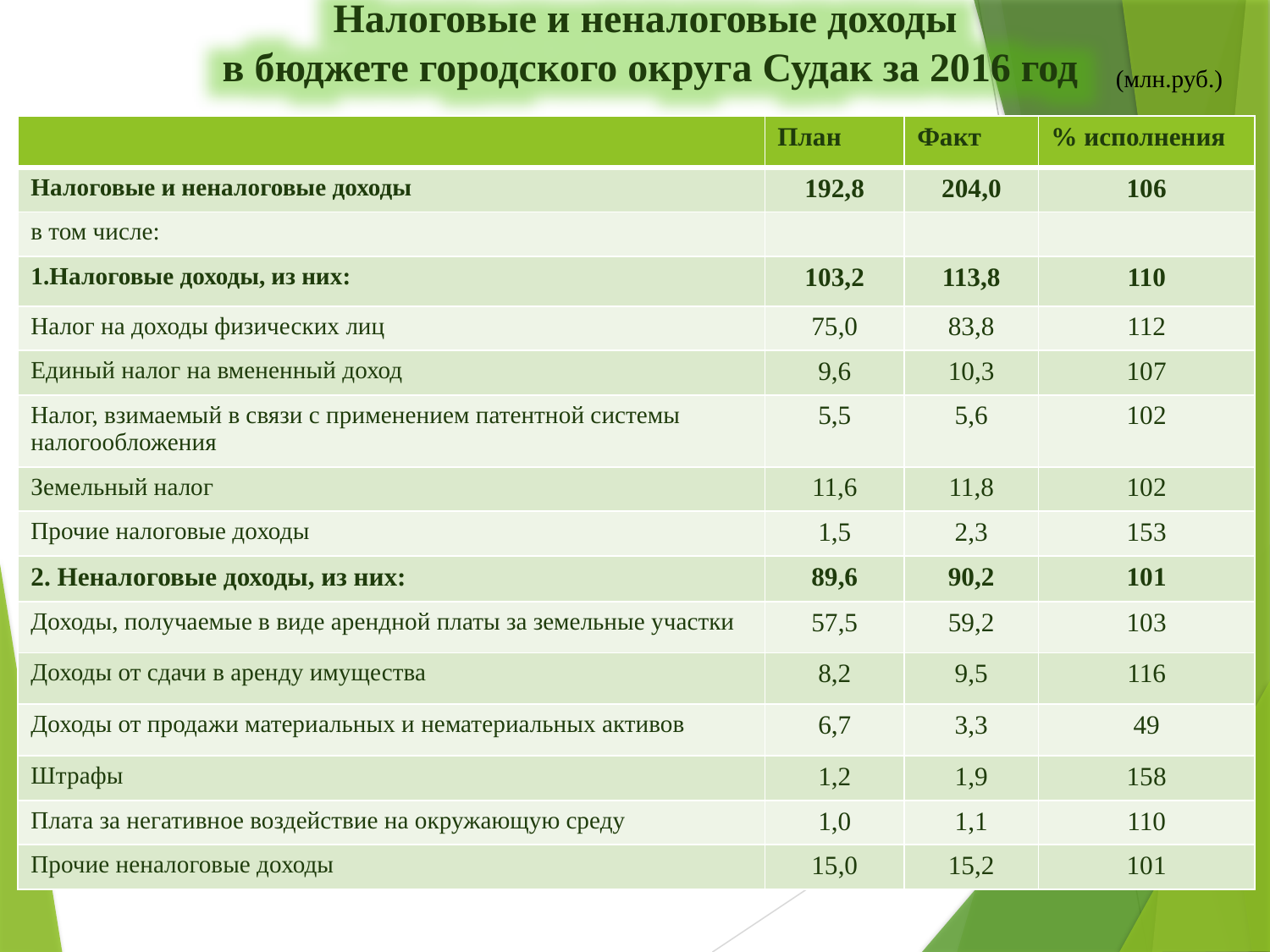

Налоговые и неналоговые доходы
 в бюджете городского округа Судак за 2016 год
(млн.руб.)
|  | План | Факт | % исполнения |
| --- | --- | --- | --- |
| Налоговые и неналоговые доходы | 192,8 | 204,0 | 106 |
| в том числе: |  |  |  |
| 1.Налоговые доходы, из них: | 103,2 | 113,8 | 110 |
| Налог на доходы физических лиц | 75,0 | 83,8 | 112 |
| Единый налог на вмененный доход | 9,6 | 10,3 | 107 |
| Налог, взимаемый в связи с применением патентной системы налогообложения | 5,5 | 5,6 | 102 |
| Земельный налог | 11,6 | 11,8 | 102 |
| Прочие налоговые доходы | 1,5 | 2,3 | 153 |
| 2. Неналоговые доходы, из них: | 89,6 | 90,2 | 101 |
| Доходы, получаемые в виде арендной платы за земельные участки | 57,5 | 59,2 | 103 |
| Доходы от сдачи в аренду имущества | 8,2 | 9,5 | 116 |
| Доходы от продажи материальных и нематериальных активов | 6,7 | 3,3 | 49 |
| Штрафы | 1,2 | 1,9 | 158 |
| Плата за негативное воздействие на окружающую среду | 1,0 | 1,1 | 110 |
| Прочие неналоговые доходы | 15,0 | 15,2 | 101 |
16